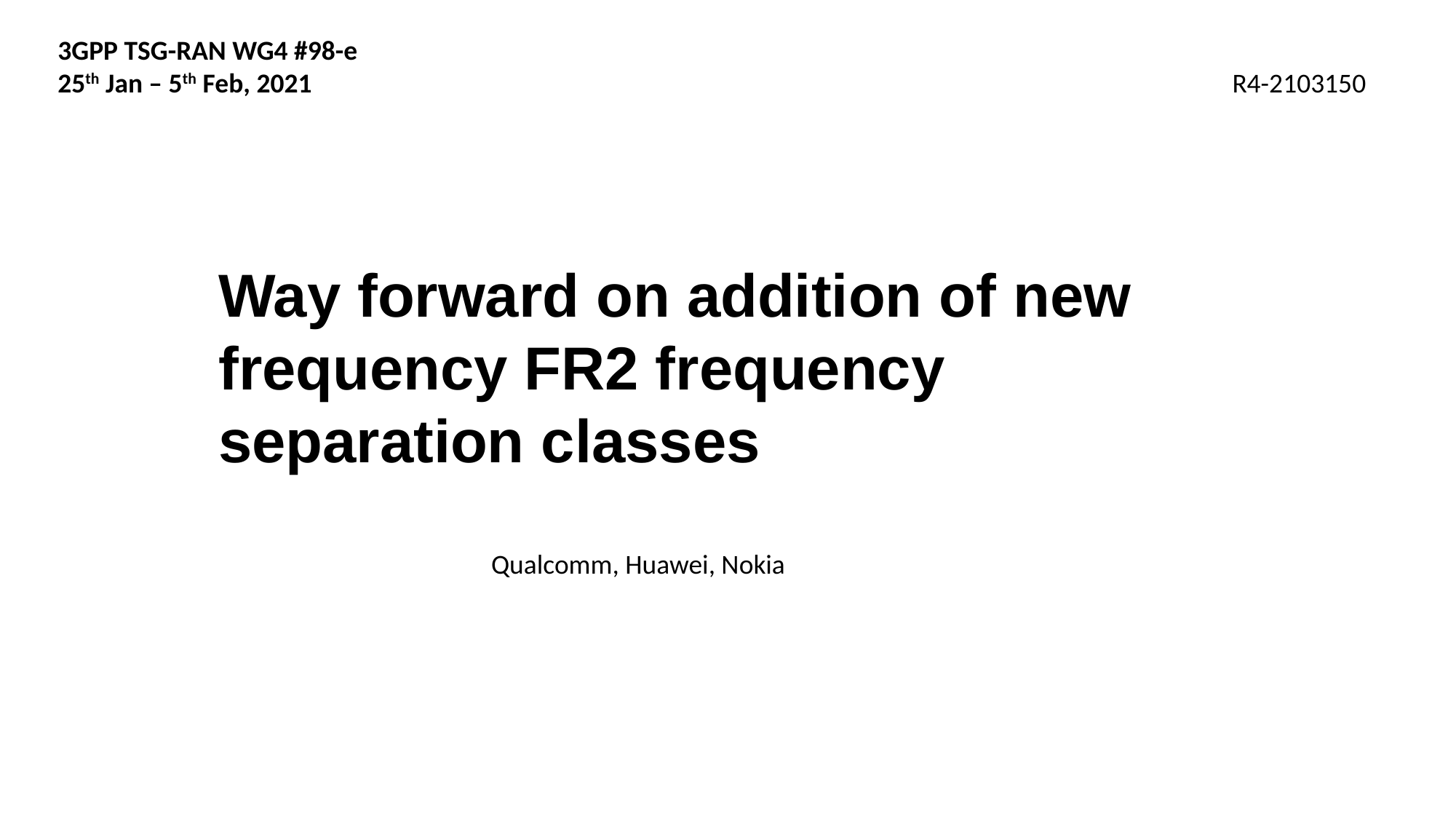

3GPP TSG-RAN WG4 #98-e
25th Jan – 5th Feb, 2021
R4-2103150
Way forward on addition of new frequency FR2 frequency separation classes
Qualcomm, Huawei, Nokia